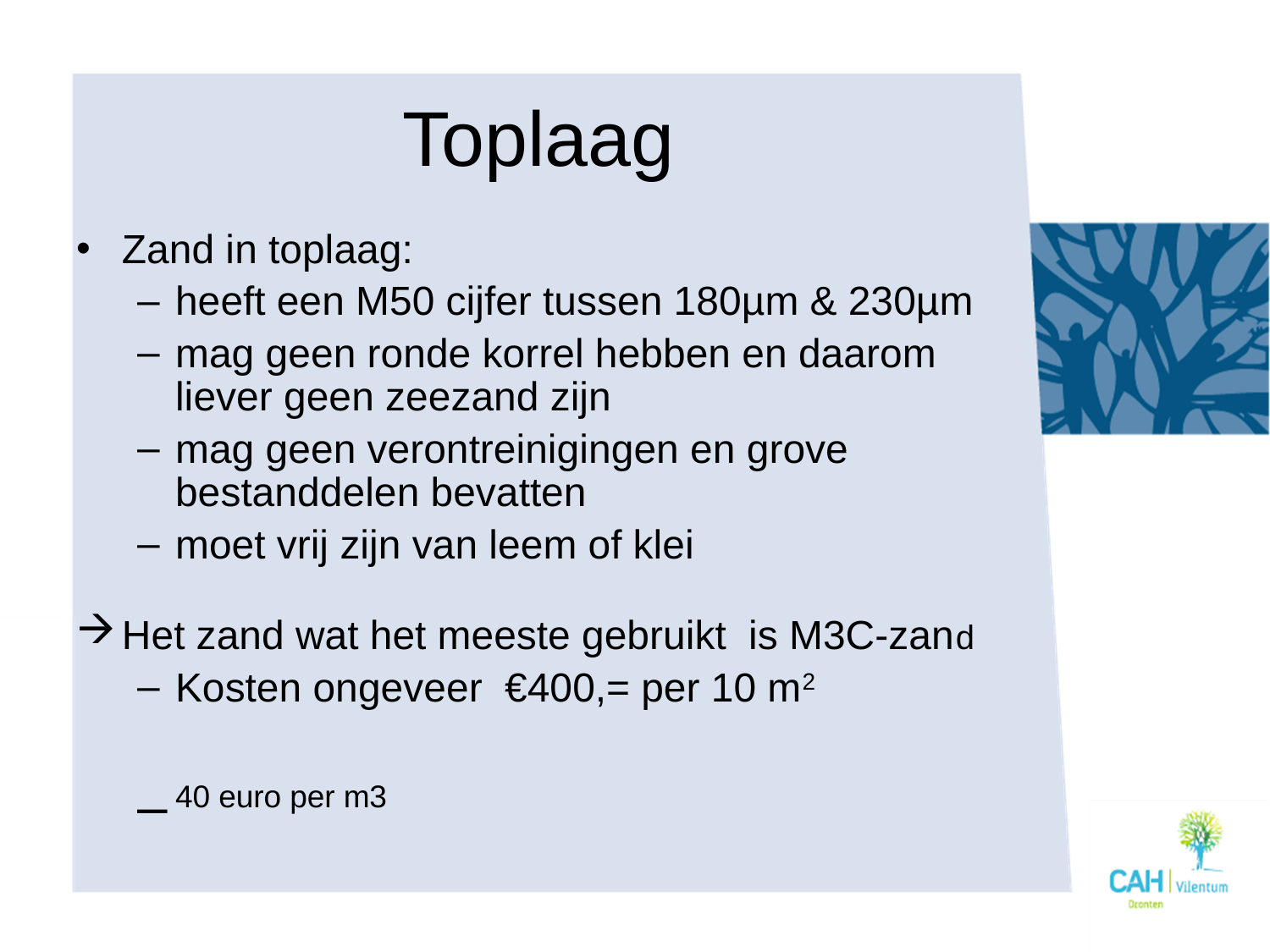

# Toplaag
Zand in toplaag:
heeft een M50 cijfer tussen 180µm & 230µm
mag geen ronde korrel hebben en daarom liever geen zeezand zijn
mag geen verontreinigingen en grove bestanddelen bevatten
moet vrij zijn van leem of klei

Het zand wat het meeste gebruikt  is M3C-zand
Kosten ongeveer  €400,= per 10 m2

40 euro per m3